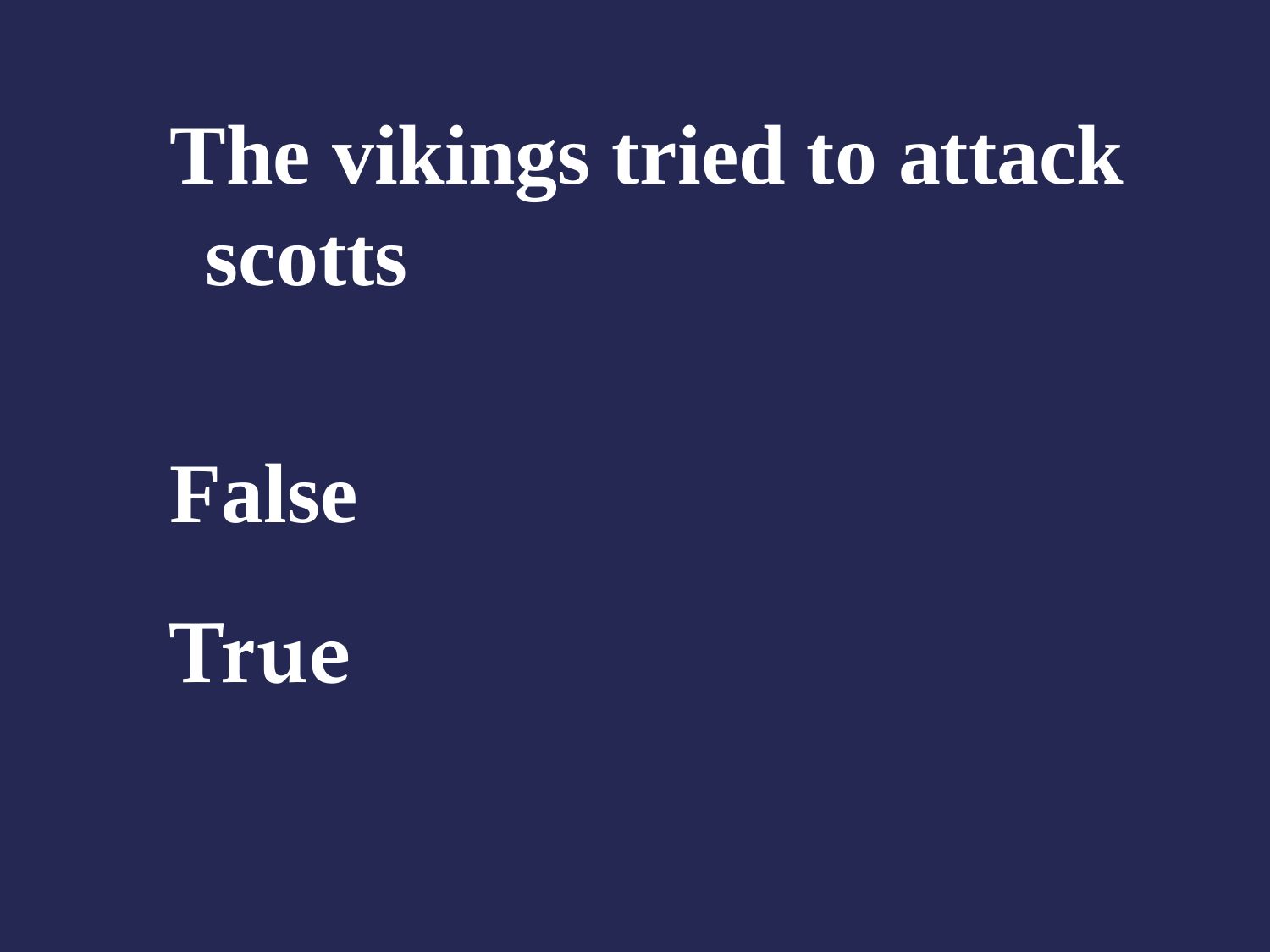

The vikings tried to attack scotts

False
True